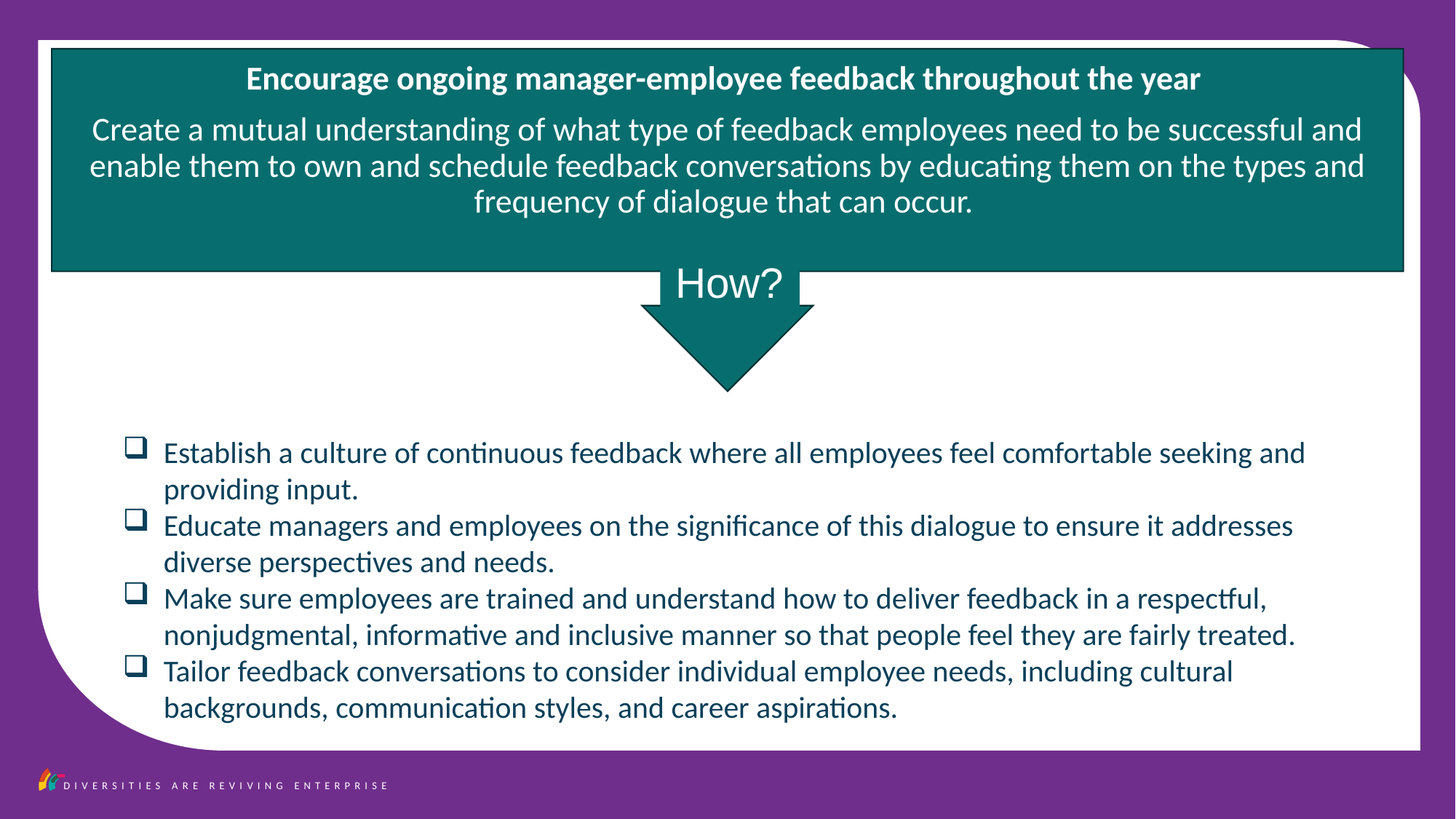

Encourage ongoing manager-employee feedback throughout the year
Create a mutual understanding of what type of feedback employees need to be successful and enable them to own and schedule feedback conversations by educating them on the types and frequency of dialogue that can occur.
How?
Establish a culture of continuous feedback where all employees feel comfortable seeking and providing input.
Educate managers and employees on the significance of this dialogue to ensure it addresses diverse perspectives and needs.
Make sure employees are trained and understand how to deliver feedback in a respectful, nonjudgmental, informative and inclusive manner so that people feel they are fairly treated.
Tailor feedback conversations to consider individual employee needs, including cultural backgrounds, communication styles, and career aspirations.